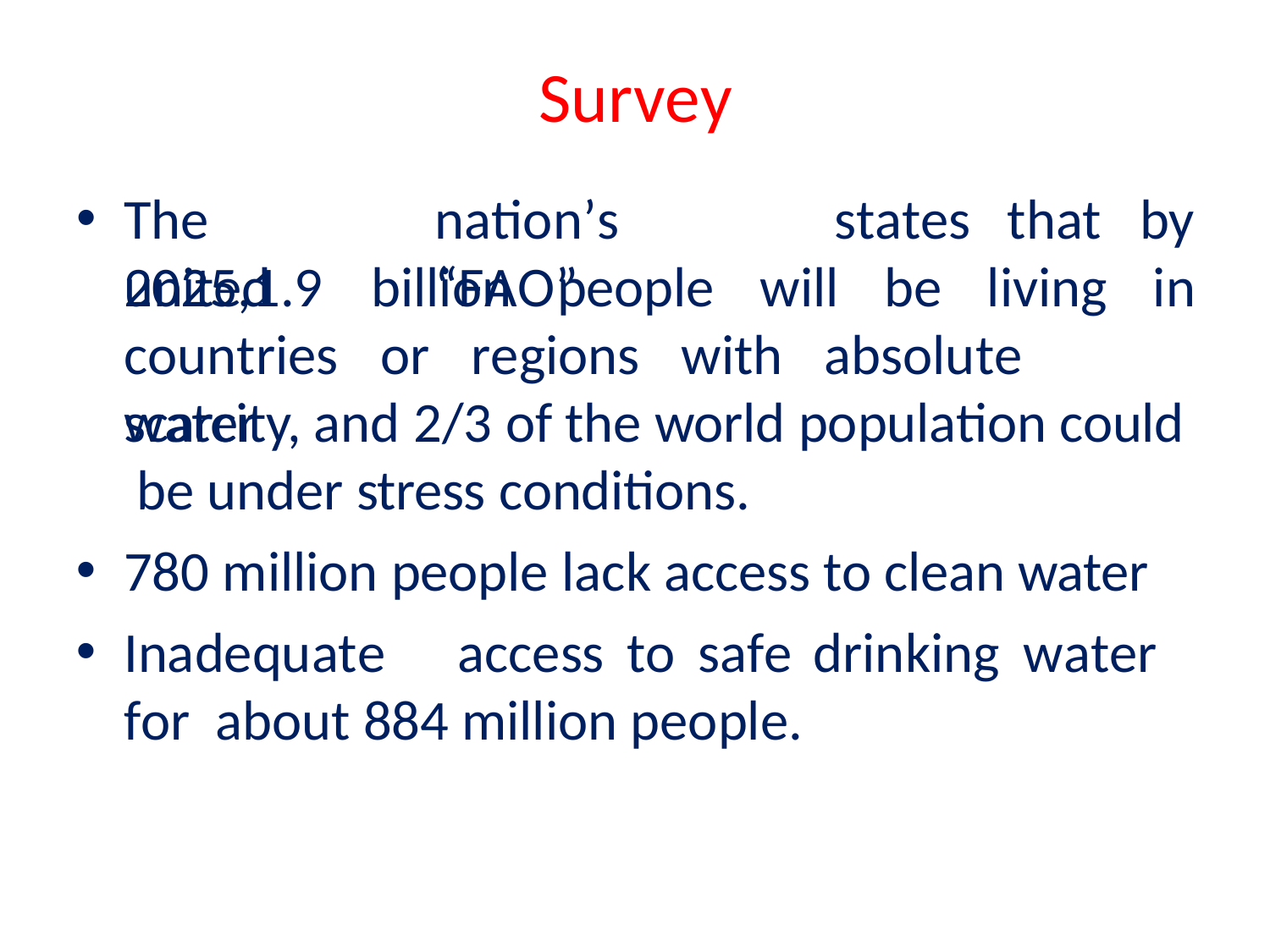

# Survey
The	united
nation’s	“FAO”
states	that	by
in
2025,1.9	billion	people	will	be	living  countries		or	regions	with	absolute	water
scarcity, and 2/3 of the world population could  be under stress conditions.
780 million people lack access to clean water
Inadequate	access	to	safe	drinking	water	for  about 884 million people.